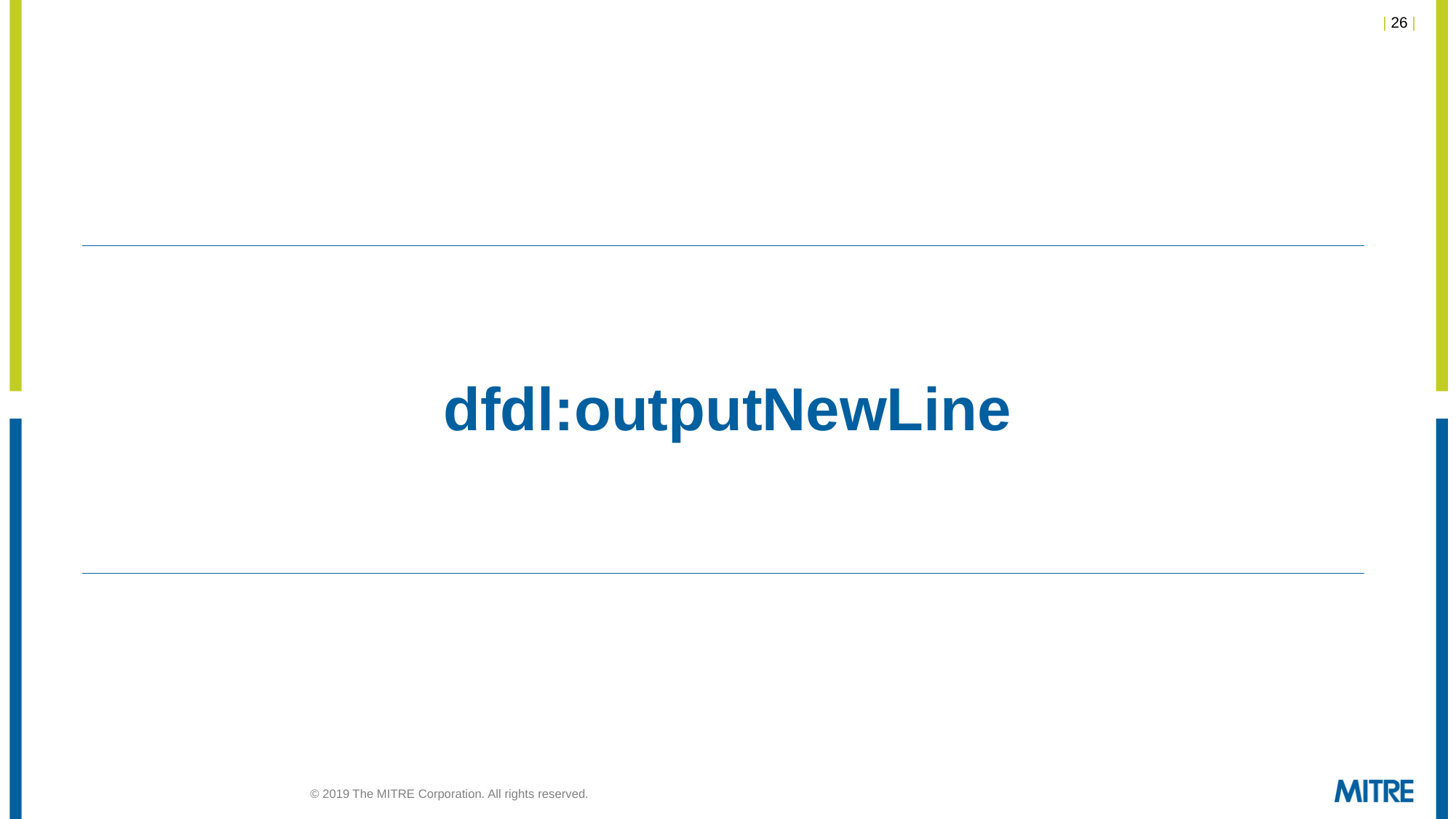

# dfdl:outputNewLine
© 2019 The MITRE Corporation. All rights reserved.